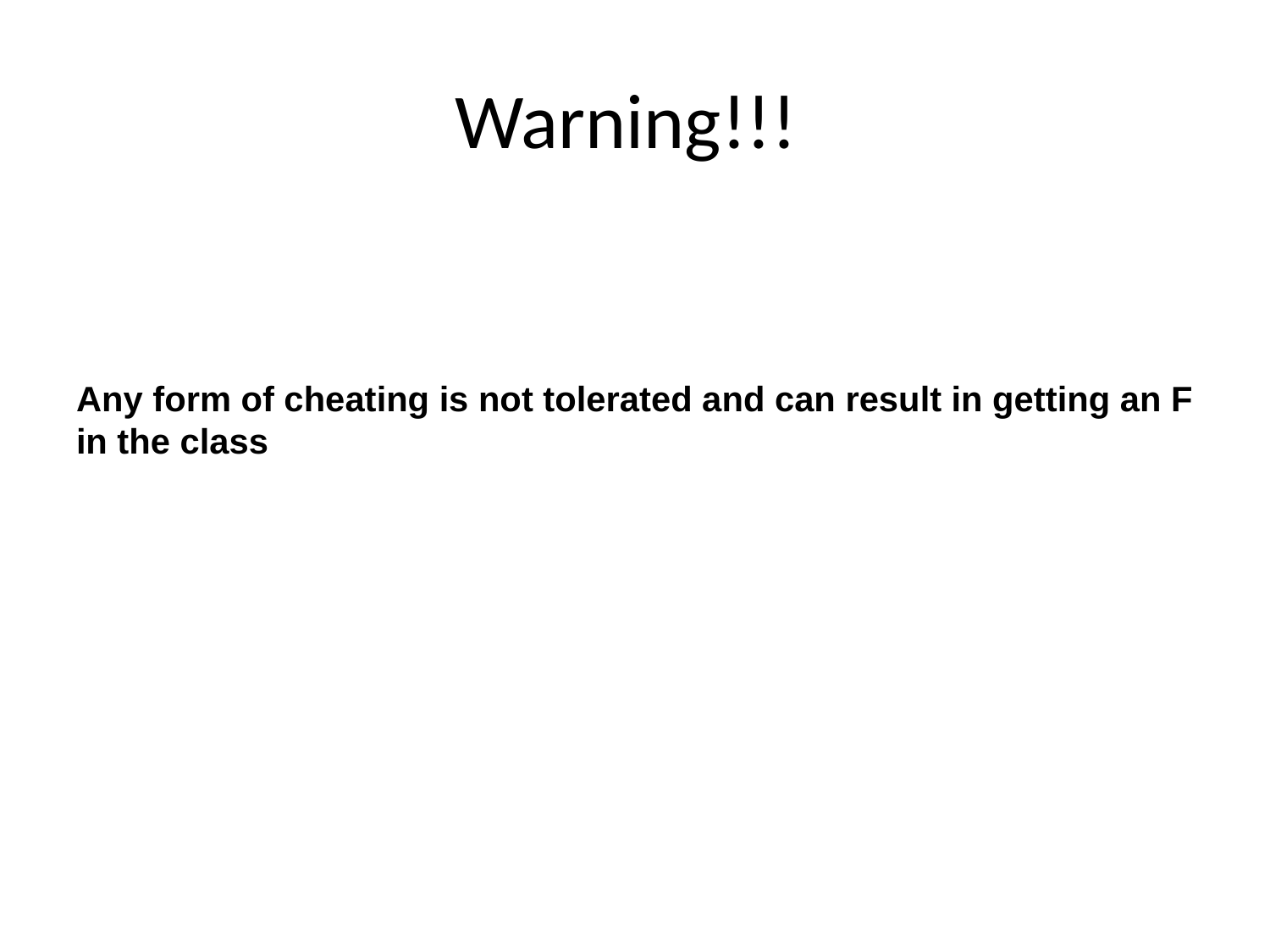

# Warning!!!
Any form of cheating is not tolerated and can result in getting an F in the class